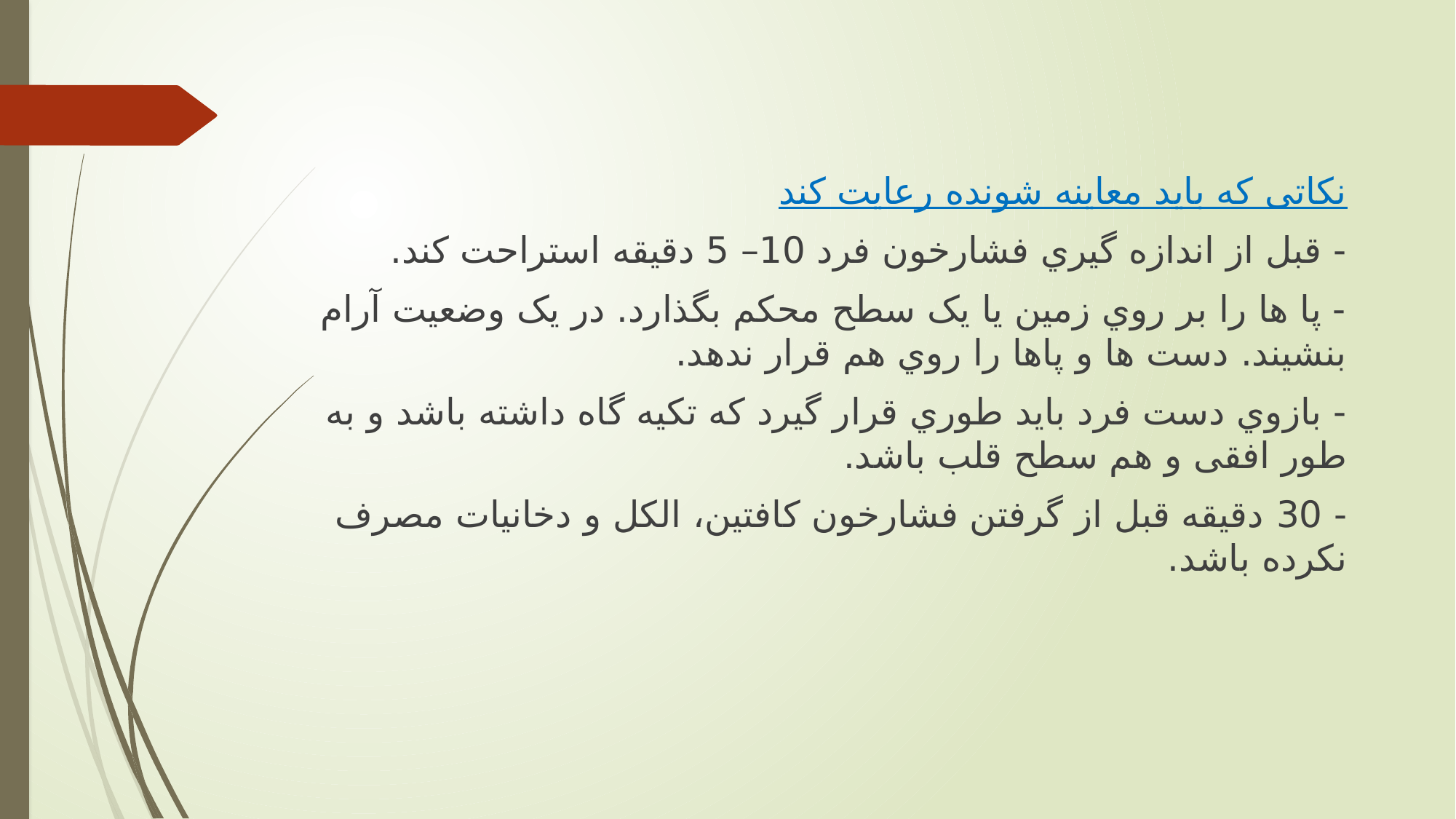

نکاتی كه بايد معاينه شونده رعايت كند
- قبل از اندازه گیري فشارخون فرد 10– 5 دقیقه استراحت كند.
- پا ها را بر روي زمین يا يک سطح محكم بگذارد. در يک وضعیت آرام بنشیند. دست ها و پاها را روي هم قرار ندهد.
- بازوي دست فرد بايد طوري قرار گیرد كه تكیه گاه داشته باشد و به طور افقی و هم سطح قلب باشد.
- 30 دقیقه قبل از گرفتن فشارخون كافتین، الكل و دخانیات مصرف نكرده باشد.